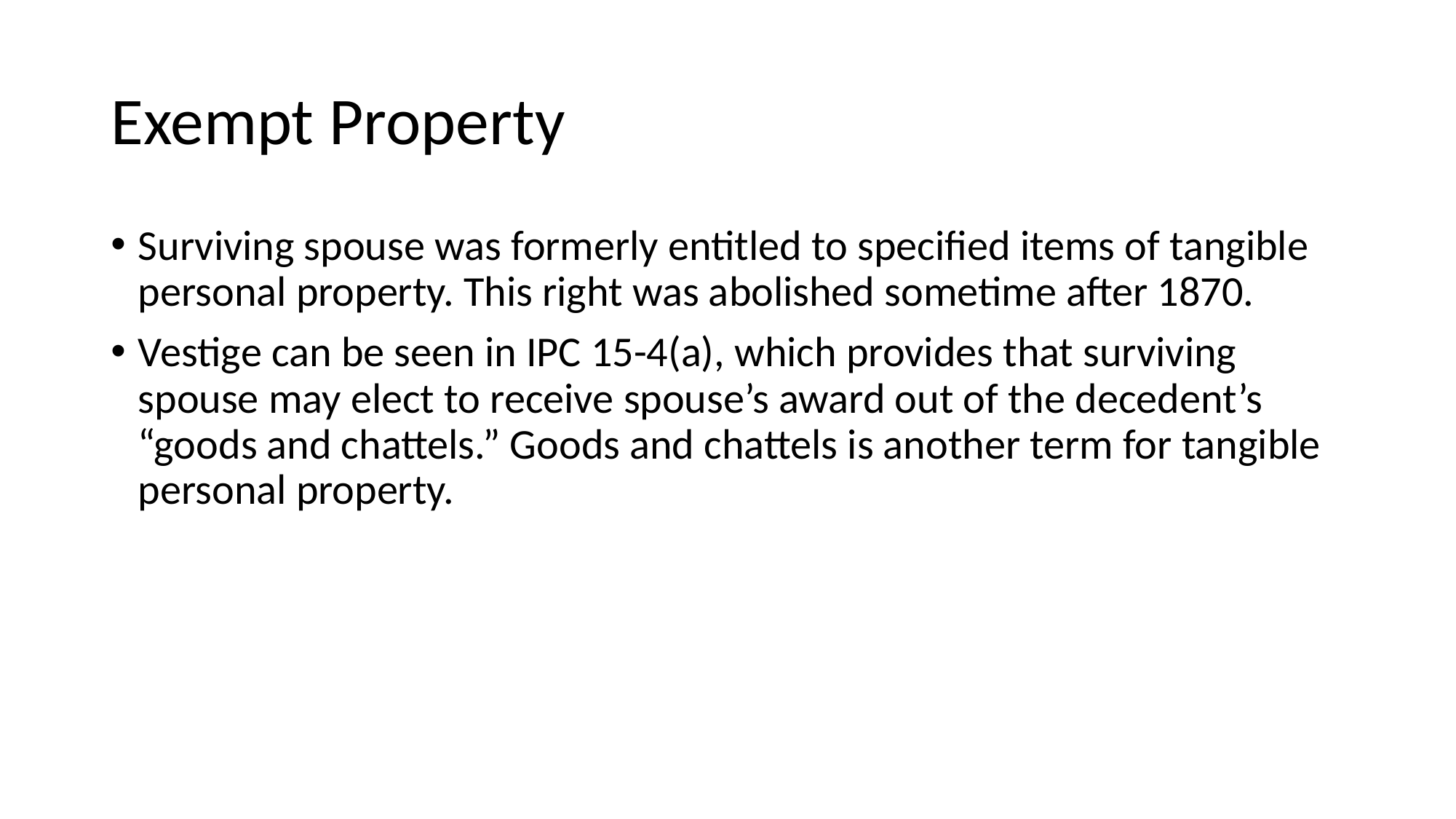

# Exempt Property
Surviving spouse was formerly entitled to specified items of tangible personal property. This right was abolished sometime after 1870.
Vestige can be seen in IPC 15-4(a), which provides that surviving spouse may elect to receive spouse’s award out of the decedent’s “goods and chattels.” Goods and chattels is another term for tangible personal property.